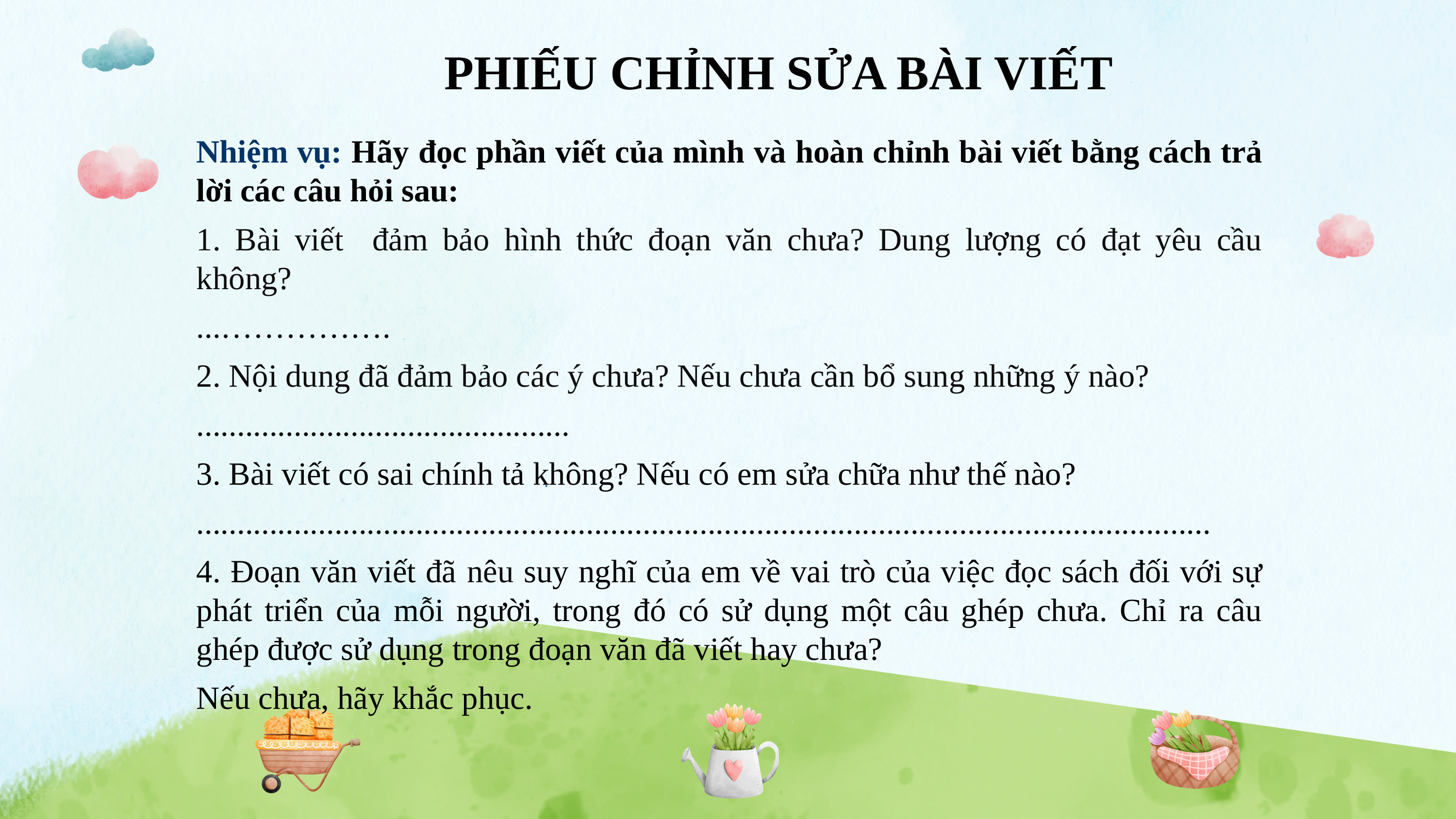

PHIẾU CHỈNH SỬA BÀI VIẾT
Nhiệm vụ: Hãy đọc phần viết của mình và hoàn chỉnh bài viết bằng cách trả lời các câu hỏi sau:
1. Bài viết  đảm bảo hình thức đoạn văn chưa? Dung lượng có đạt yêu cầu không?
...…………….
2. Nội dung đã đảm bảo các ý chưa? Nếu chưa cần bổ sung những ý nào?
..............................................
3. Bài viết có sai chính tả không? Nếu có em sửa chữa như thế nào?
.............................................................................................................................
4. Đoạn văn viết đã nêu suy nghĩ của em về vai trò của việc đọc sách đối với sự phát triển của mỗi người, trong đó có sử dụng một câu ghép chưa. Chỉ ra câu ghép được sử dụng trong đoạn văn đã viết hay chưa?
Nếu chưa, hãy khắc phục.